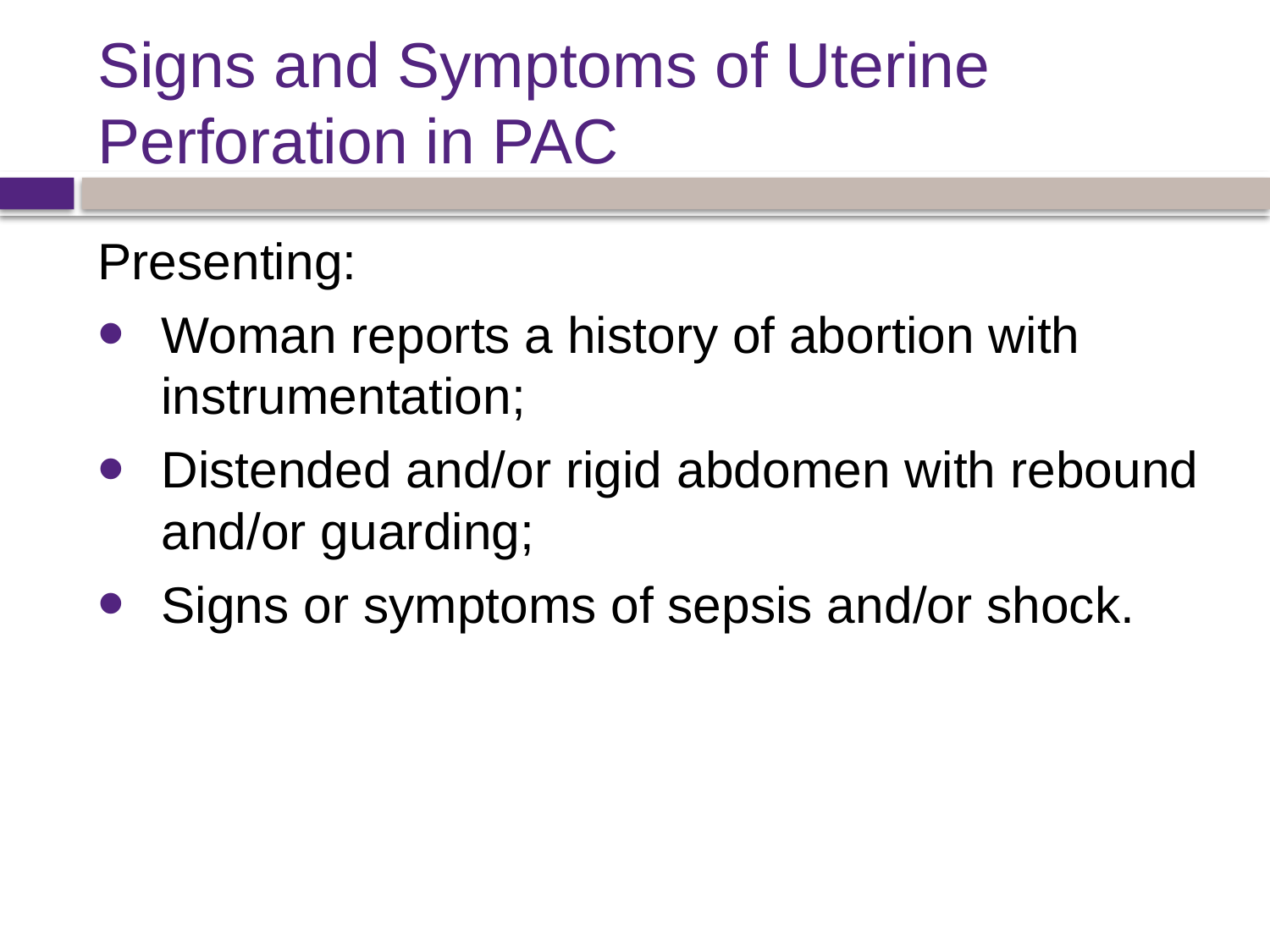

# Signs and Symptoms of Uterine Perforation in PAC
Presenting:
Woman reports a history of abortion with instrumentation;
Distended and/or rigid abdomen with rebound and/or guarding;
Signs or symptoms of sepsis and/or shock.